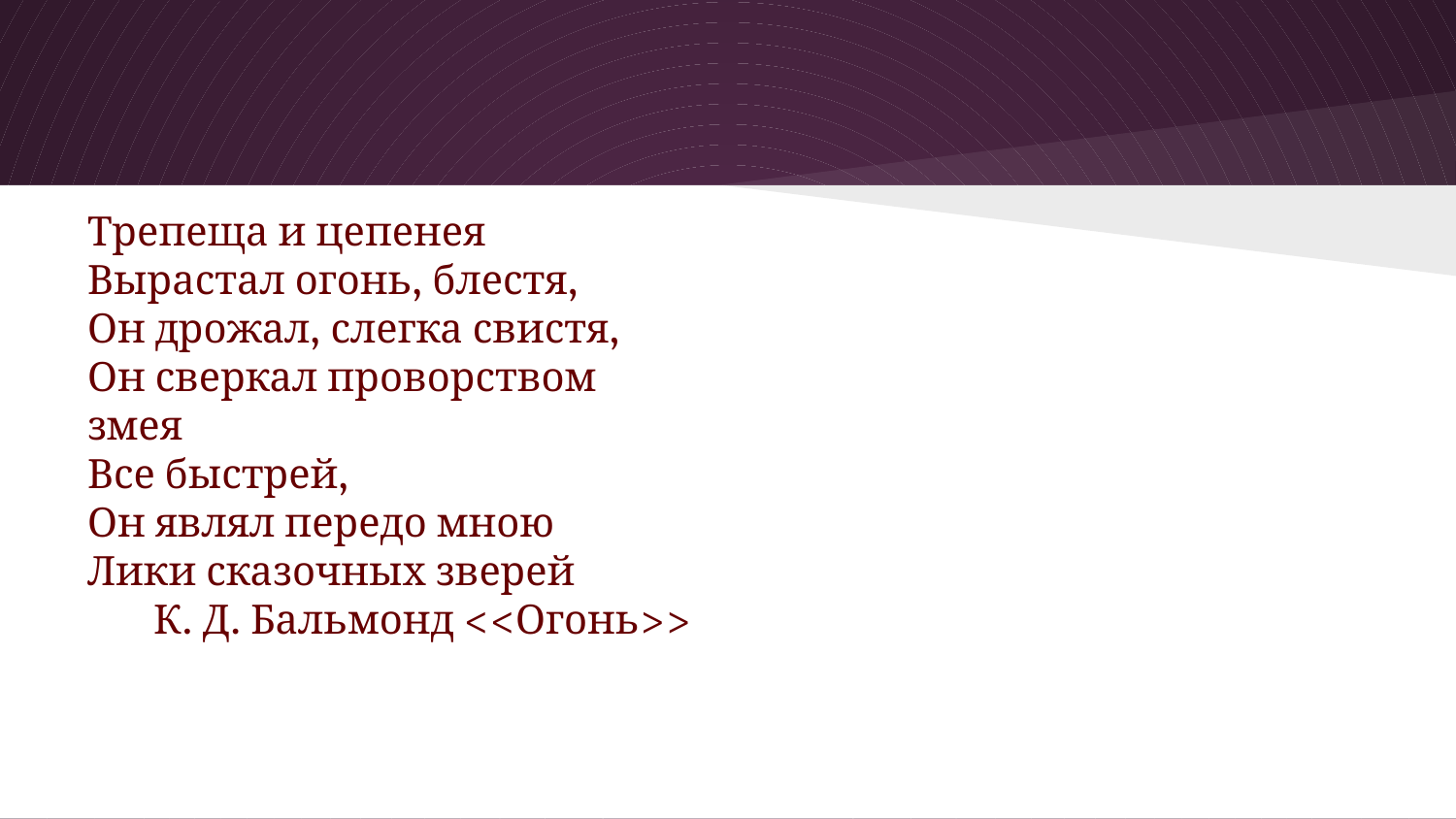

#
Трепеща и цепенея
Вырастал огонь, блестя,
Он дрожал, слегка свистя,
Он сверкал проворством змея
Все быстрей,
Он являл передо мною
Лики сказочных зверей
К. Д. Бальмонд <<Огонь>>